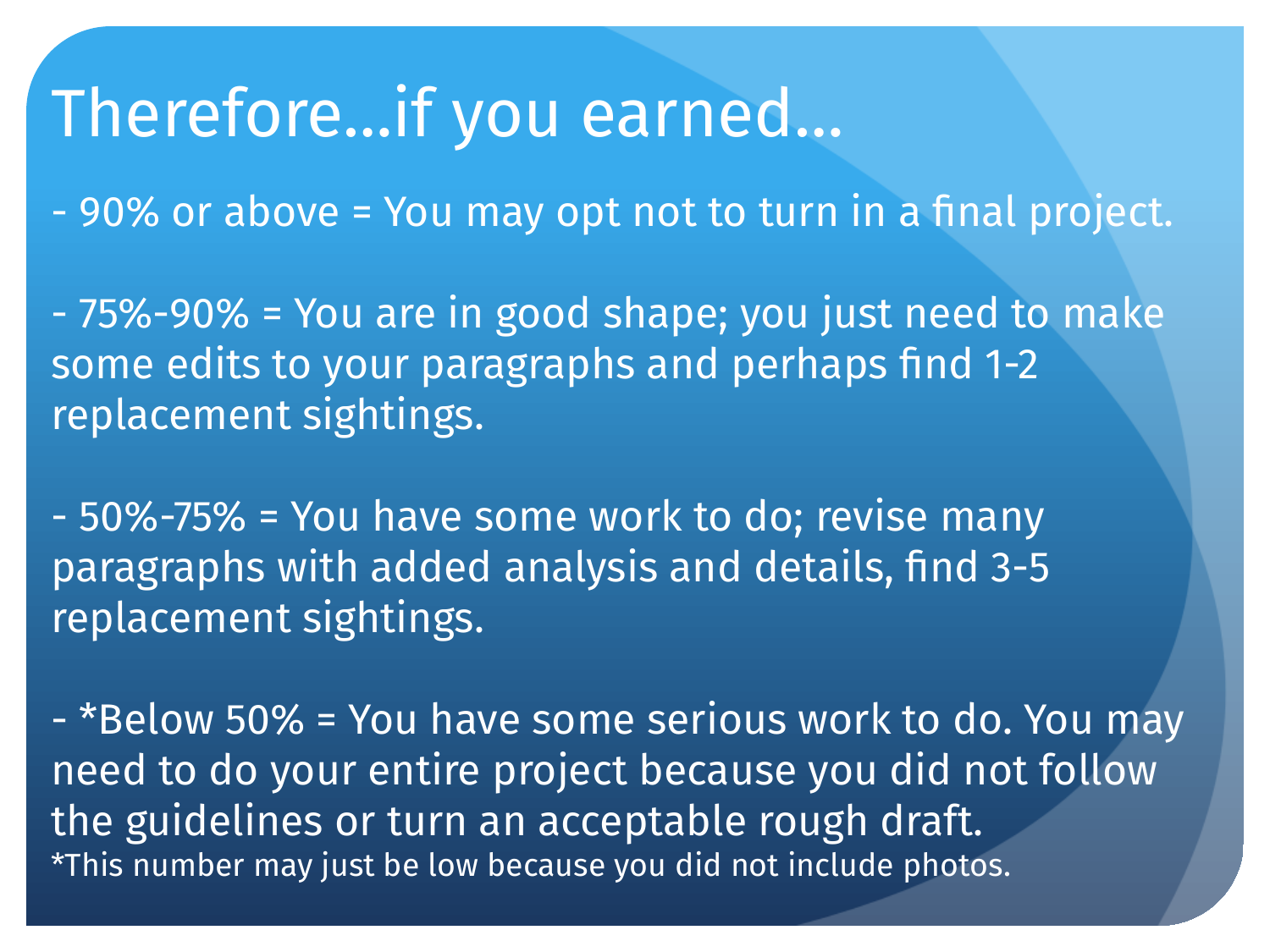

# Therefore…if you earned… - 90% or above = You may opt not to turn in a final project. - 75%-90% = You are in good shape; you just need to make some edits to your paragraphs and perhaps find 1-2 replacement sightings. - 50%-75% = You have some work to do; revise many paragraphs with added analysis and details, find 3-5 replacement sightings. - *Below 50% = You have some serious work to do. You may need to do your entire project because you did not follow the guidelines or turn an acceptable rough draft. *This number may just be low because you did not include photos.